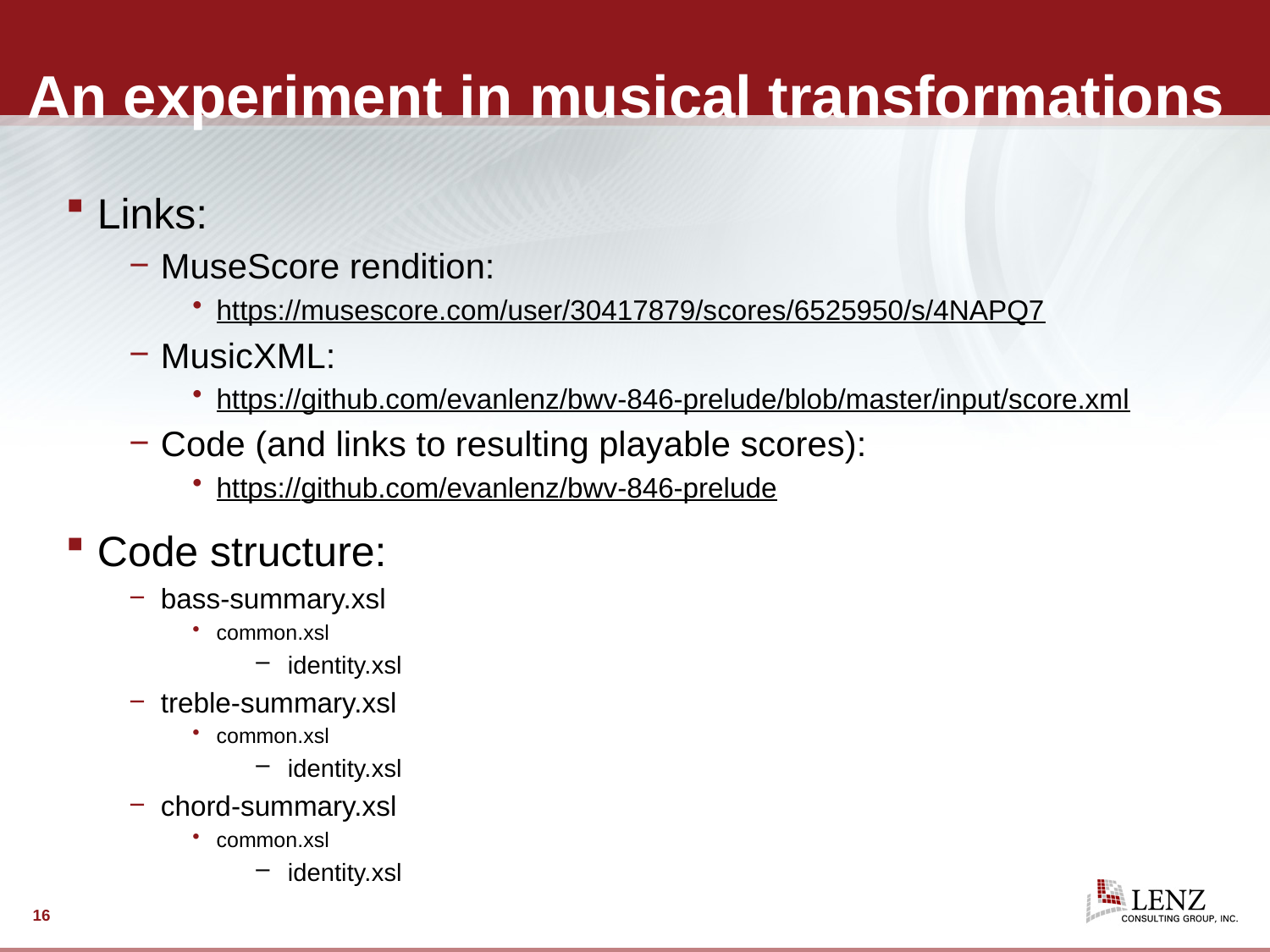

# An experiment in musical transformations
Links:
MuseScore rendition:
https://musescore.com/user/30417879/scores/6525950/s/4NAPQ7
MusicXML:
https://github.com/evanlenz/bwv-846-prelude/blob/master/input/score.xml
Code (and links to resulting playable scores):
https://github.com/evanlenz/bwv-846-prelude
Code structure:
bass-summary.xsl
common.xsl
identity.xsl
treble-summary.xsl
common.xsl
identity.xsl
chord-summary.xsl
common.xsl
identity.xsl

16